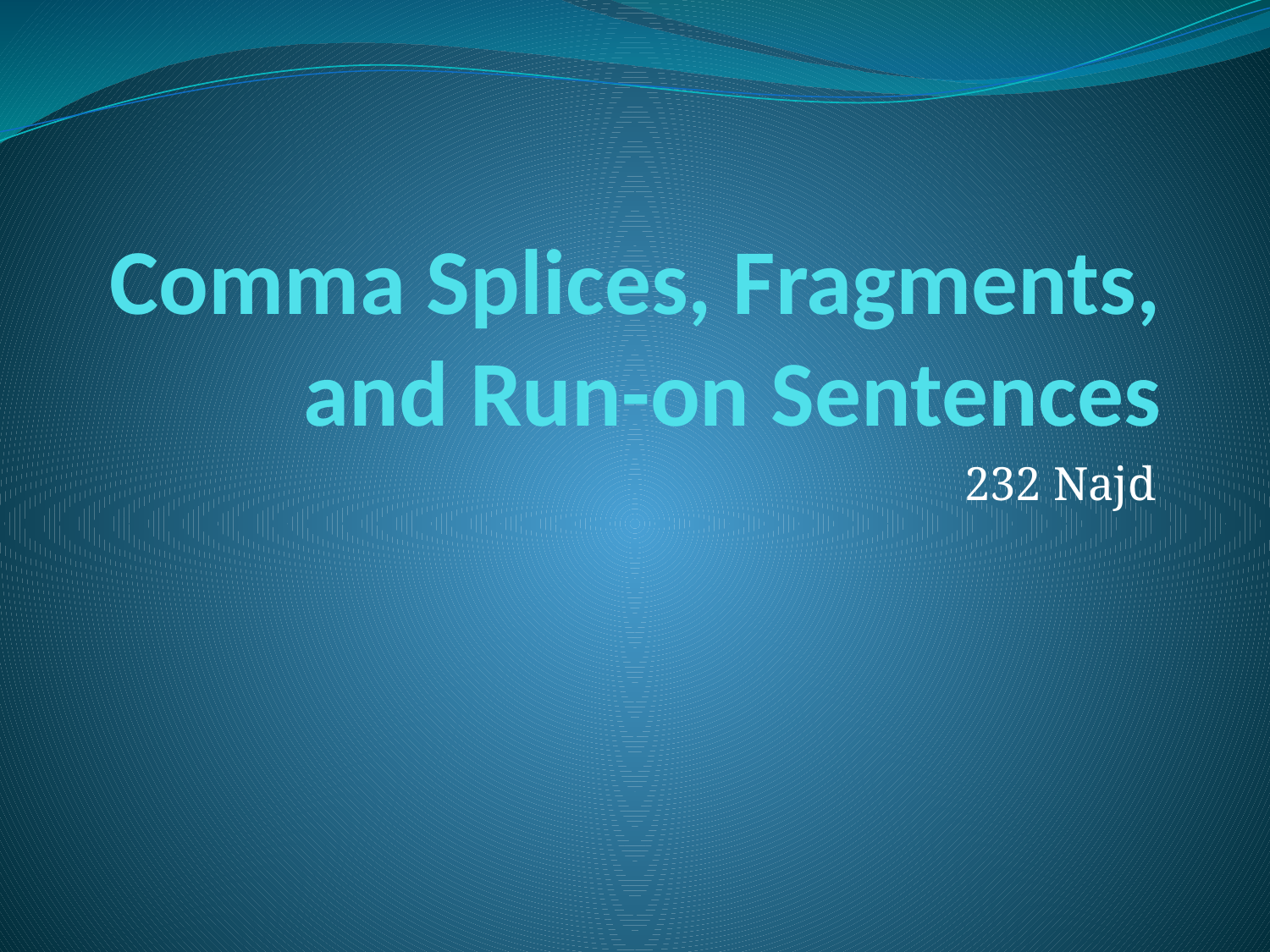

# Comma Splices, Fragments, and Run-on Sentences
232 Najd